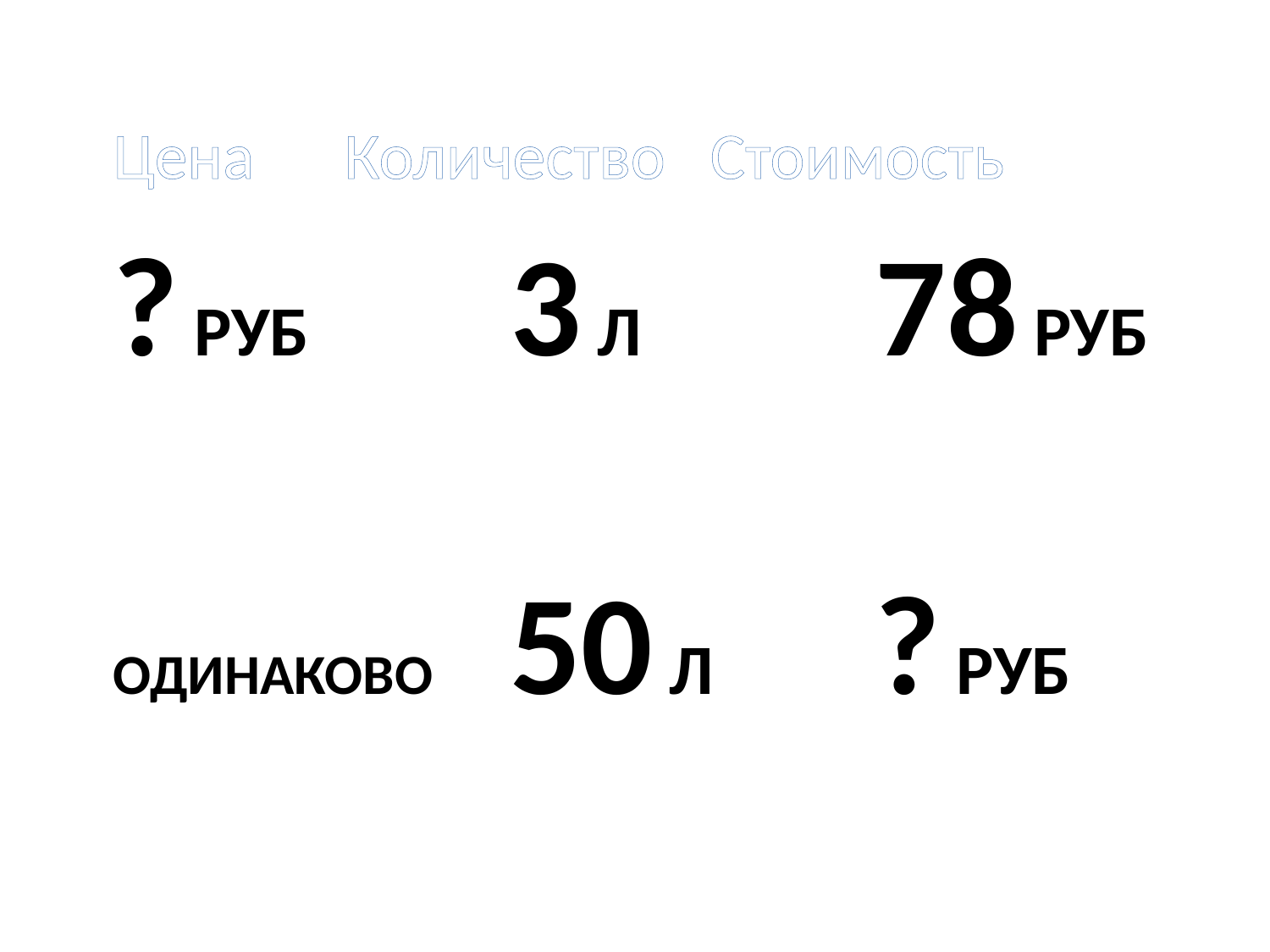

Цена      Количество   Стоимость
# ? руб		 3 л		78 руб одинаково	 50 л		? руб